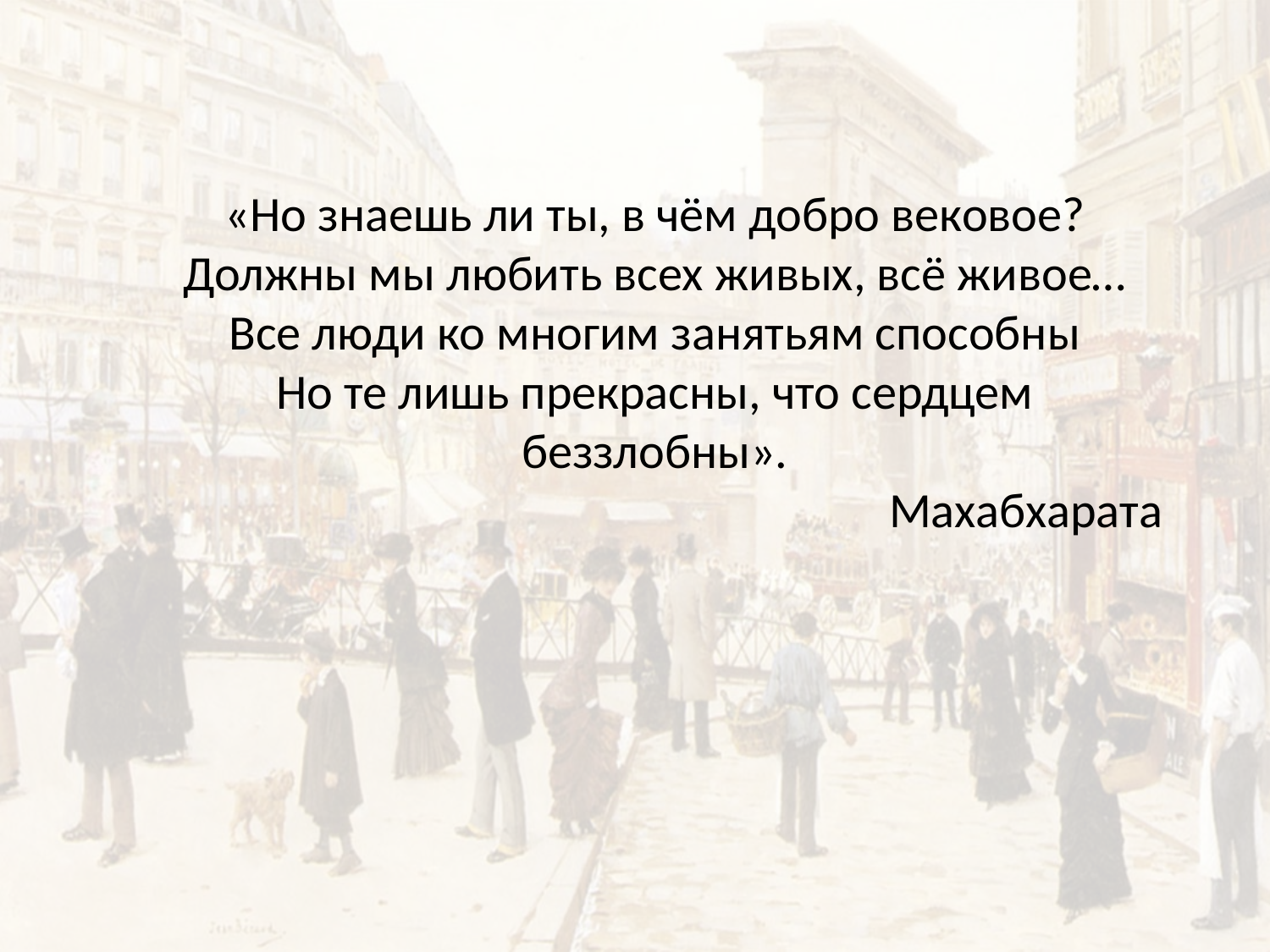

«Но знаешь ли ты, в чём добро вековое?
Должны мы любить всех живых, всё живое…
Все люди ко многим занятьям способны
Но те лишь прекрасны, что сердцем беззлобны».
Махабхарата